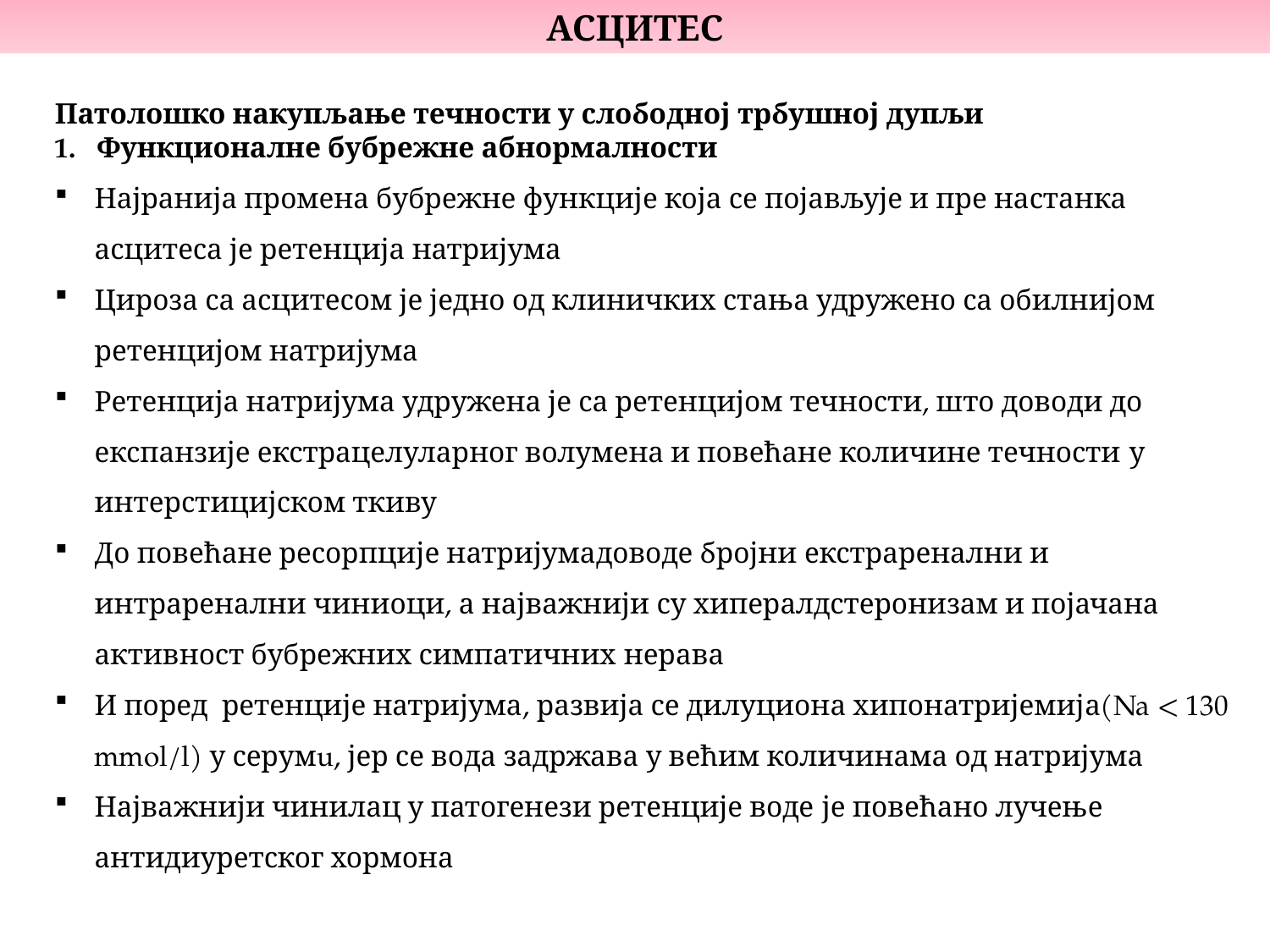

АСЦИТЕС
Патолошко накупљање течности у слободној трбушној дупљи
1.   Функционалне бубрежне абнормалности
Најранија промена бубрежне функције која се појављује и пре настанка асцитеса је ретенција натријума
Цироза са асцитесом је једно од клиничких стања удружено са обилнијом ретенцијом натријума
Ретенција натријума удружена је са ретенцијом течности, што доводи до експанзије екстрацелуларног волумена и повећане количине течности у интерстицијском ткиву
До повећане ресорпције натријумадоводе бројни екстраренални и интраренални чиниоци, а најважнији су хипералдстеронизам и појачана активност бубрежних симпатичних нерава
И поред  ретенције натријума, развија се дилуциона хипонатријемија(Na < 130 mmol/l) у серумu, јер се вода задржава у већим количинама од натријума
Најважнији чинилац у патогенези ретенције воде је повећано лучење антидиуретског хормона